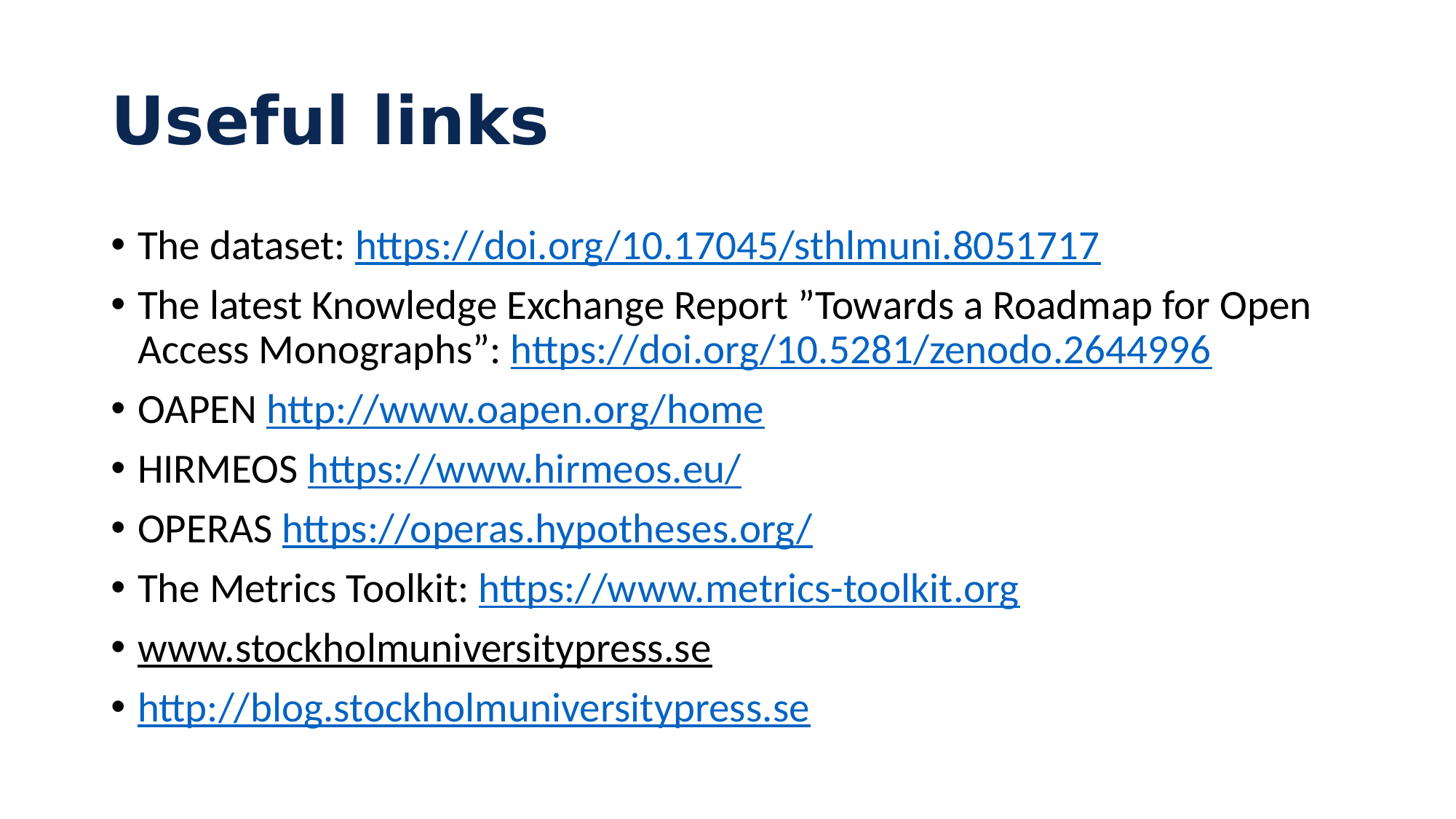

# Useful links
The dataset: https://doi.org/10.17045/sthlmuni.8051717
The latest Knowledge Exchange Report ”Towards a Roadmap for Open Access Monographs”: https://doi.org/10.5281/zenodo.2644996
OAPEN http://www.oapen.org/home
HIRMEOS https://www.hirmeos.eu/
OPERAS https://operas.hypotheses.org/
The Metrics Toolkit: https://www.metrics-toolkit.org
www.stockholmuniversitypress.se
http://blog.stockholmuniversitypress.se